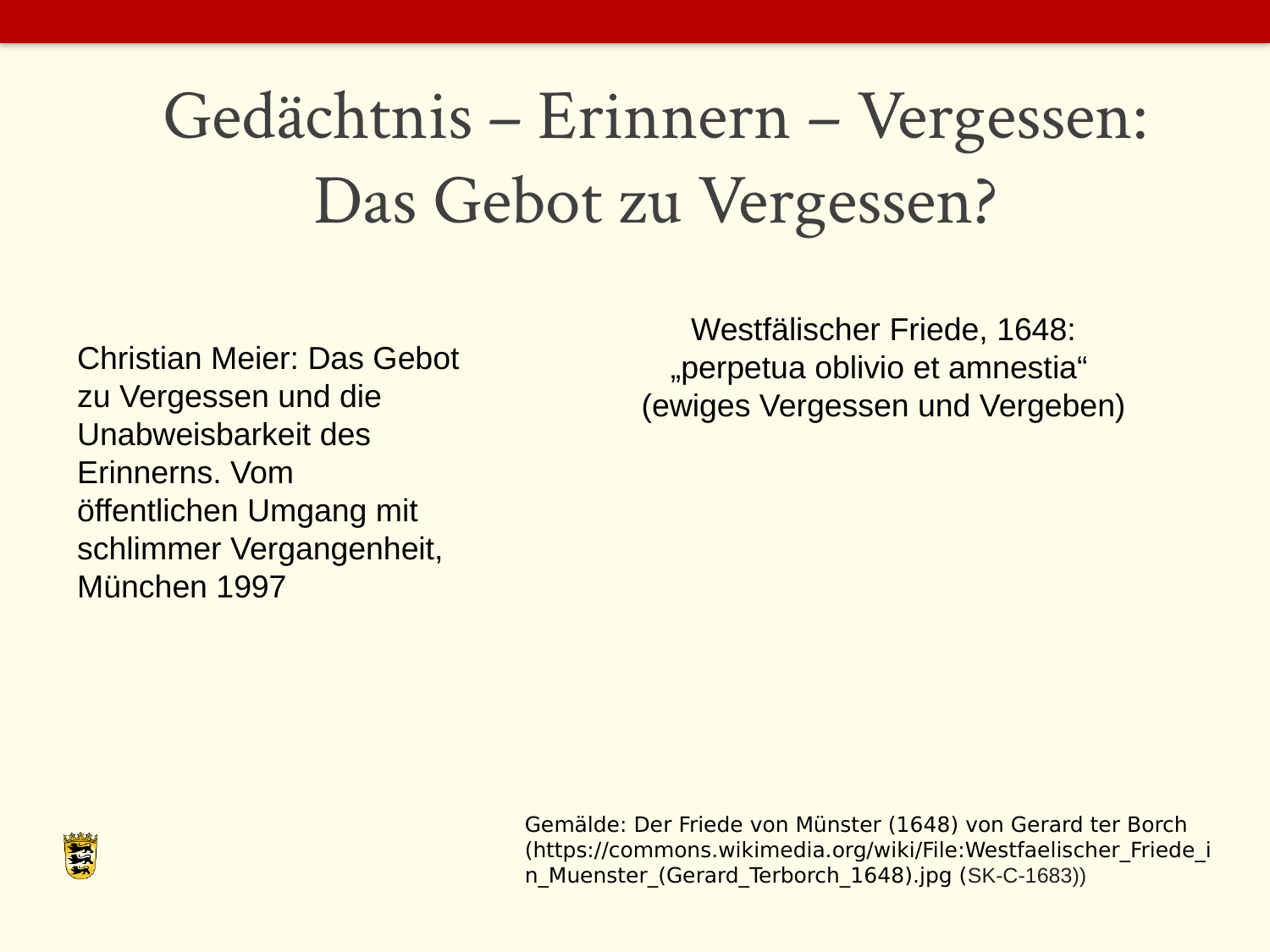

# Gedächtnis – Erinnern – Vergessen: Das Gebot zu Vergessen?
Westfälischer Friede, 1648:
„perpetua oblivio et amnestia“
(ewiges Vergessen und Vergeben)
Christian Meier: Das Gebot zu Vergessen und die Unabweisbarkeit des Erinnerns. Vom öffentlichen Umgang mit schlimmer Vergangenheit, München 1997
Gemälde: Der Friede von Münster (1648) von Gerard ter Borch
(https://commons.wikimedia.org/wiki/File:Westfaelischer_Friede_in_Muenster_(Gerard_Terborch_1648).jpg (SK-C-1683))